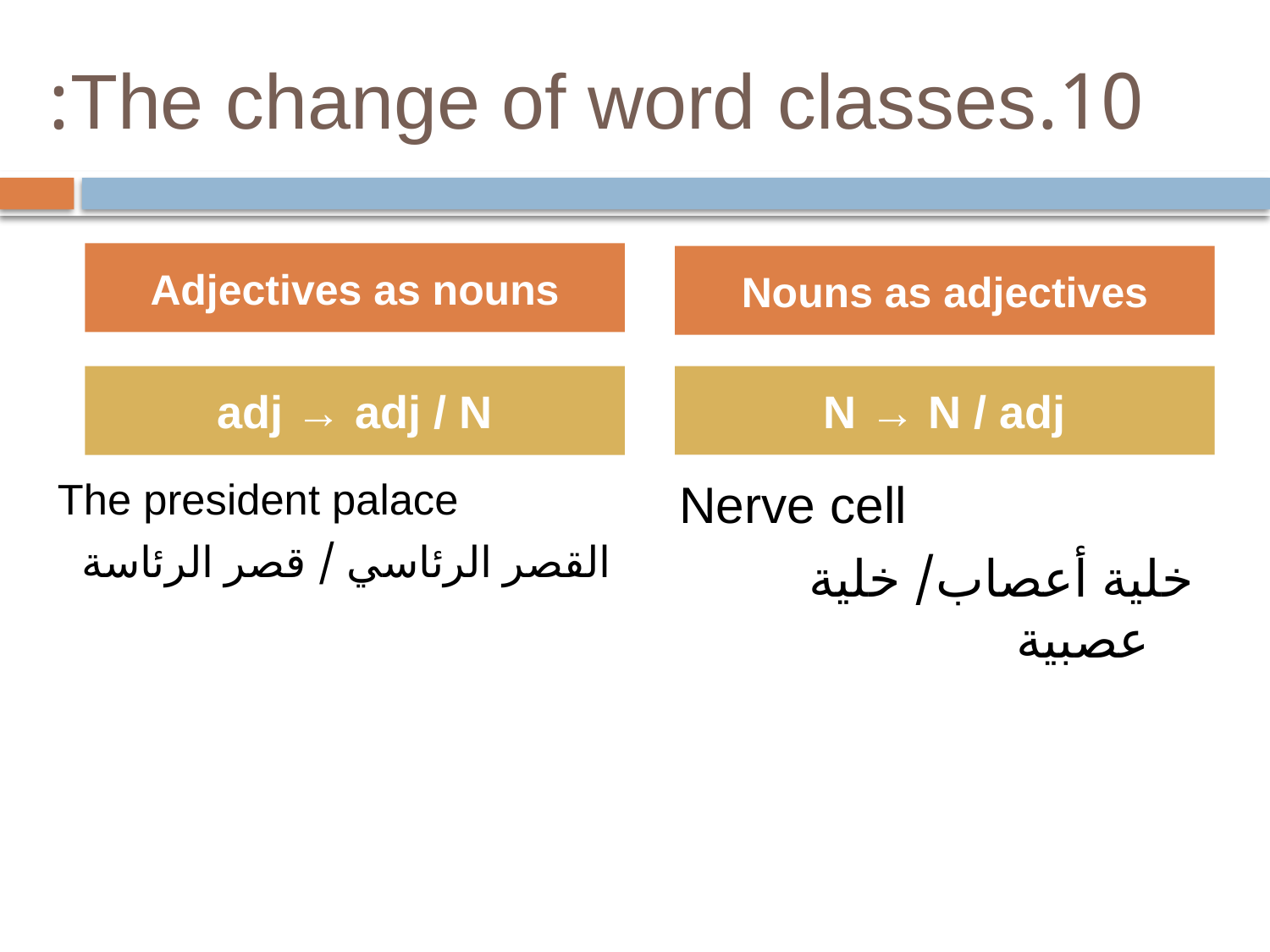

# 10.The change of word classes:
Adjectives as nouns
Nouns as adjectives
adj → adj / N
N → N / adj
The president palace
القصر الرئاسي / قصر الرئاسة
Nerve cell
خلية أعصاب/ خلية عصبية